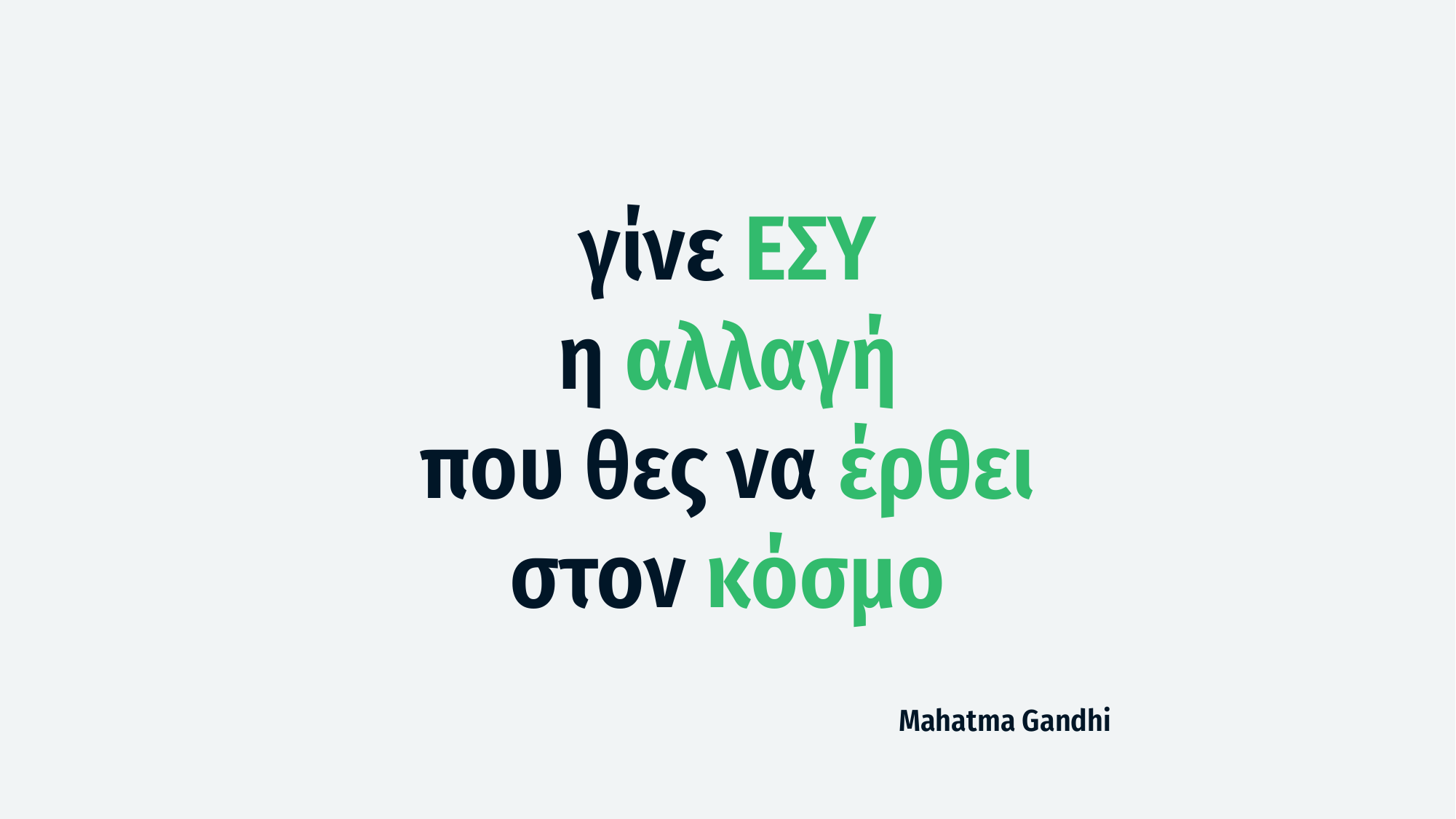

γίνε ΕΣΥ
η αλλαγή
που θες να έρθει
στον κόσμο
Mahatma Gandhi